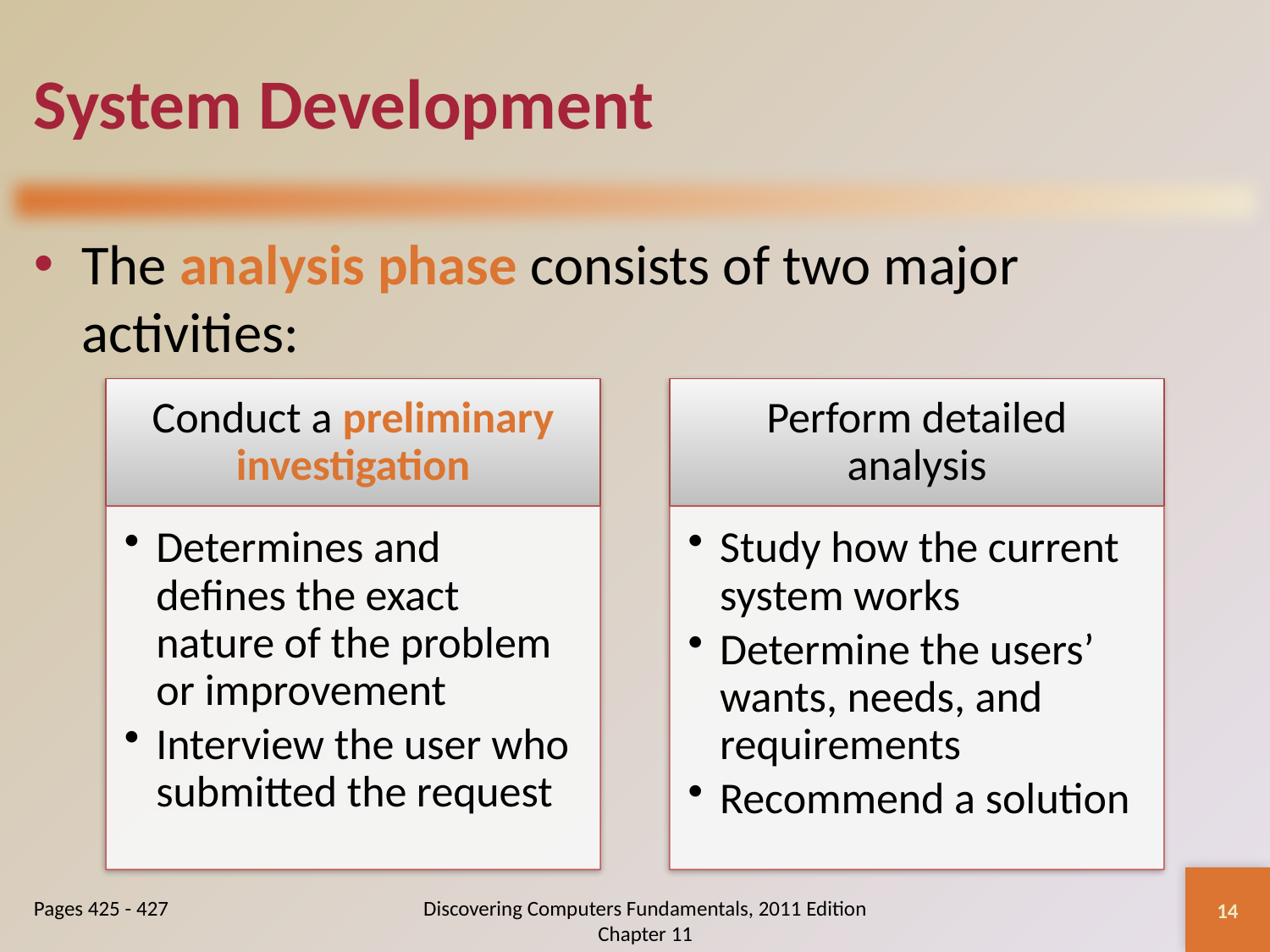

# System Development
The analysis phase consists of two major activities:
Conduct a preliminary investigation
Determines and defines the exact nature of the problem or improvement
Interview the user who submitted the request
Perform detailed analysis
Study how the current system works
Determine the users’ wants, needs, and requirements
Recommend a solution
14
Pages 425 - 427
Discovering Computers Fundamentals, 2011 Edition Chapter 11